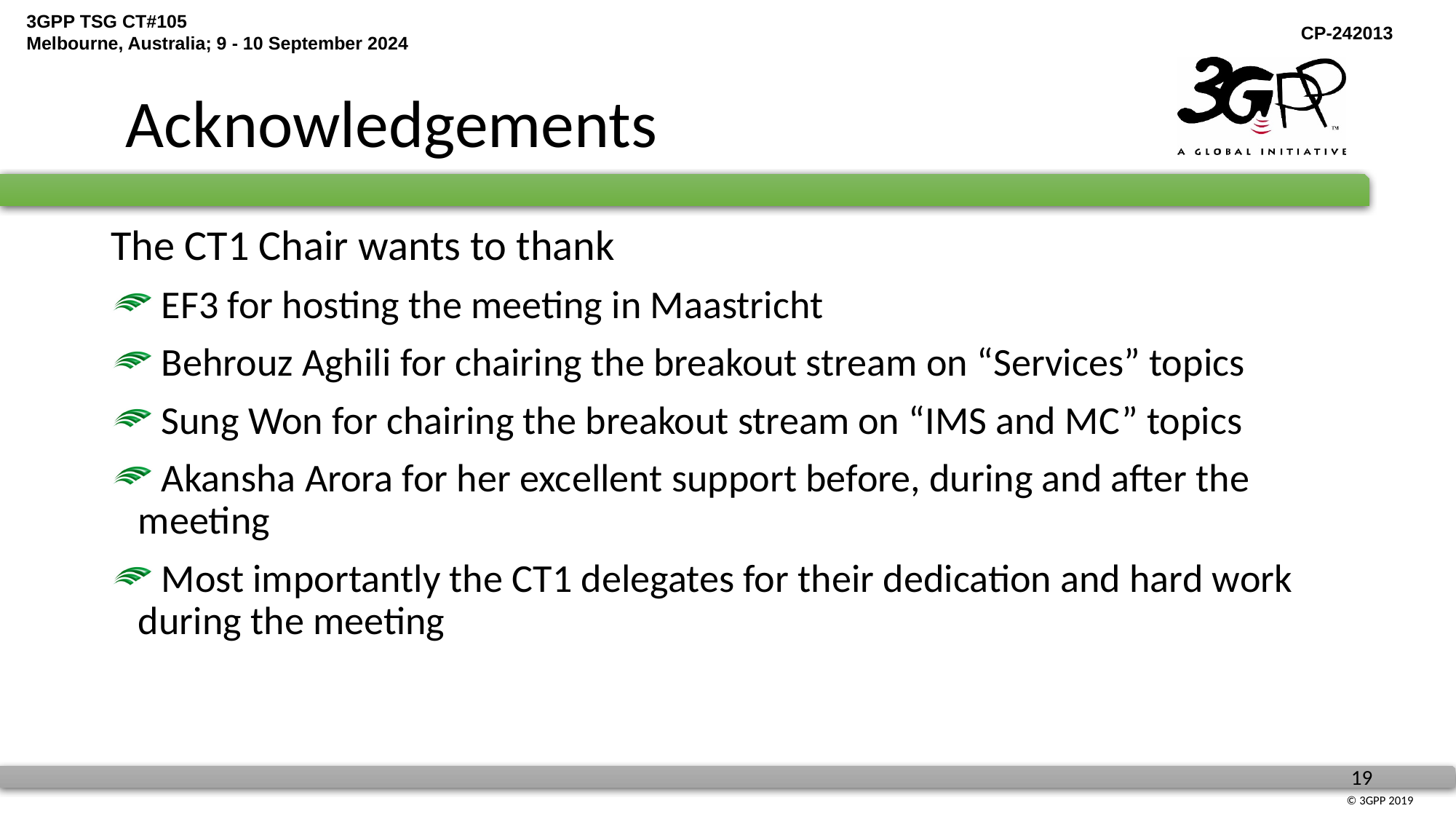

# Acknowledgements
The CT1 Chair wants to thank
 EF3 for hosting the meeting in Maastricht
 Behrouz Aghili for chairing the breakout stream on “Services” topics
 Sung Won for chairing the breakout stream on “IMS and MC” topics
 Akansha Arora for her excellent support before, during and after the meeting
 Most importantly the CT1 delegates for their dedication and hard work during the meeting